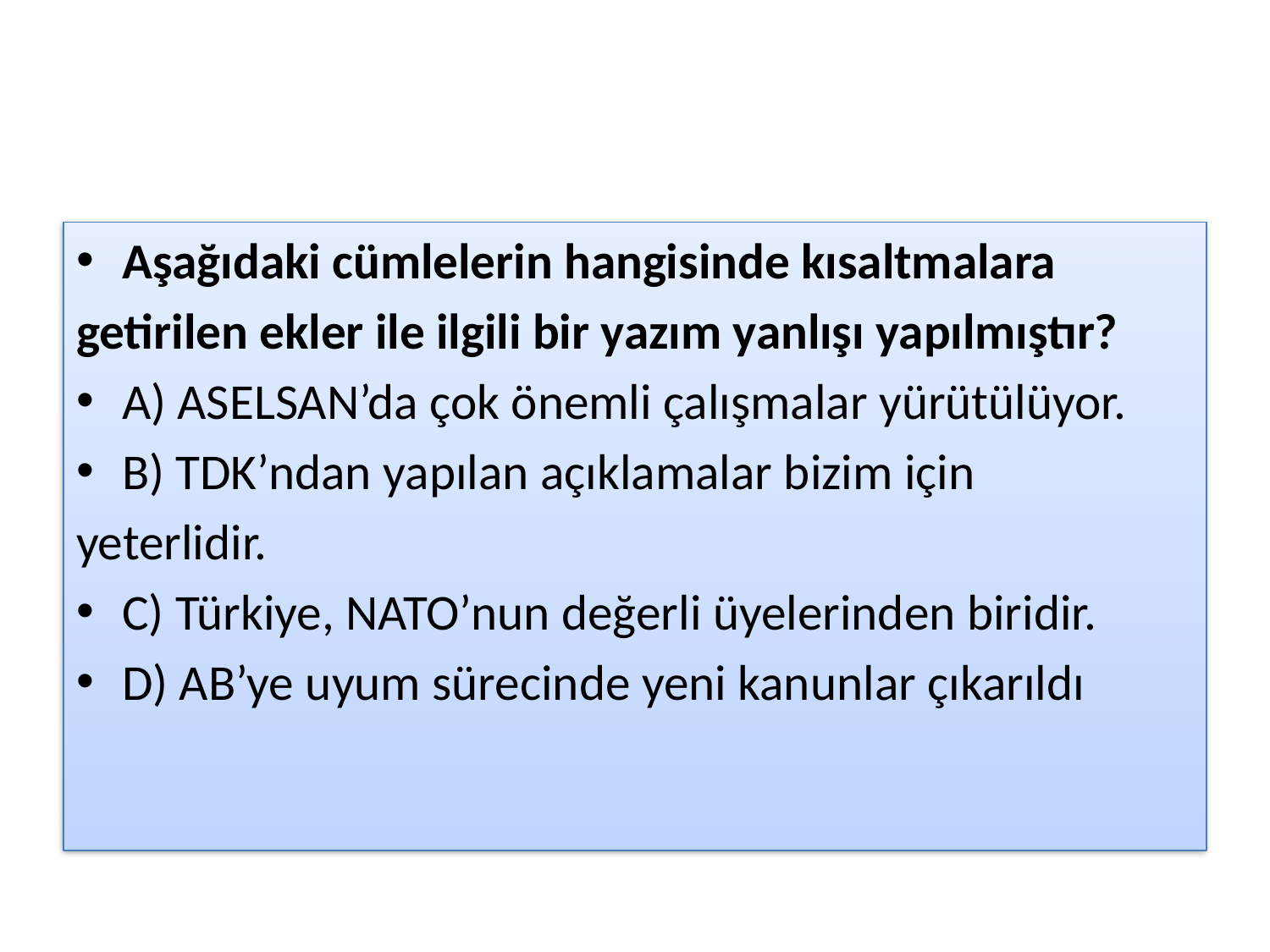

#
Aşağıdaki cümlelerin hangisinde kısaltmalara
getirilen ekler ile ilgili bir yazım yanlışı yapılmıştır?
A) ASELSAN’da çok önemli çalışmalar yürütülüyor.
B) TDK’ndan yapılan açıklamalar bizim için
yeterlidir.
C) Türkiye, NATO’nun değerli üyelerinden biridir.
D) AB’ye uyum sürecinde yeni kanunlar çıkarıldı